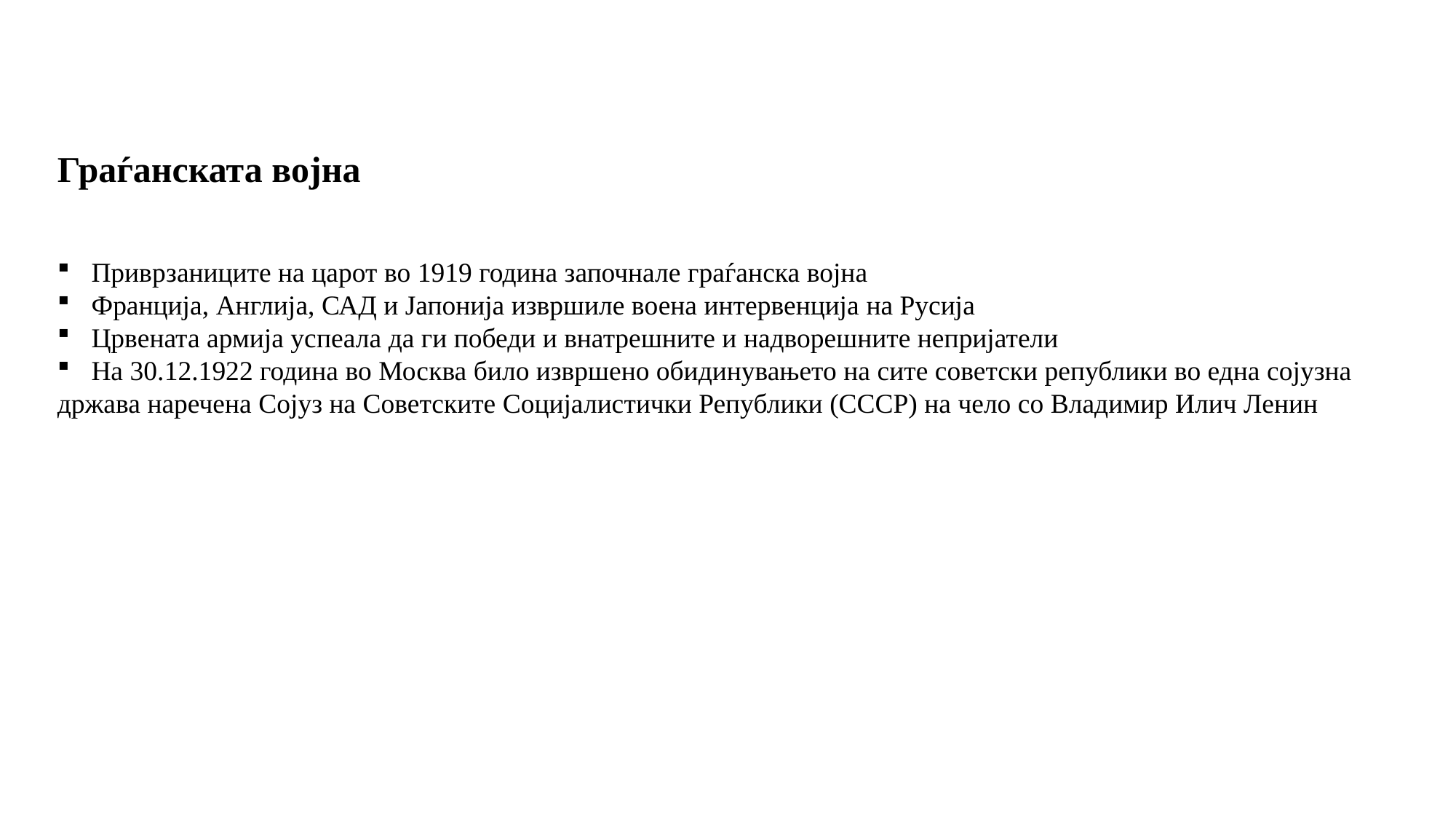

Граѓанската војна

Приврзаниците на царот во 1919 година започнале граѓанска војна
Франција, Англија, САД и Јапонија извршиле воена интервенција на Русија
Црвената армија успеала да ги победи и внатрешните и надворешните непријатели
На 30.12.1922 година во Москва било извршено обидинувањето на сите советски републики во една сојузна
држава наречена Сојуз на Советските Социјалистички Републики (СССР) на чело со Владимир Илич Ленин